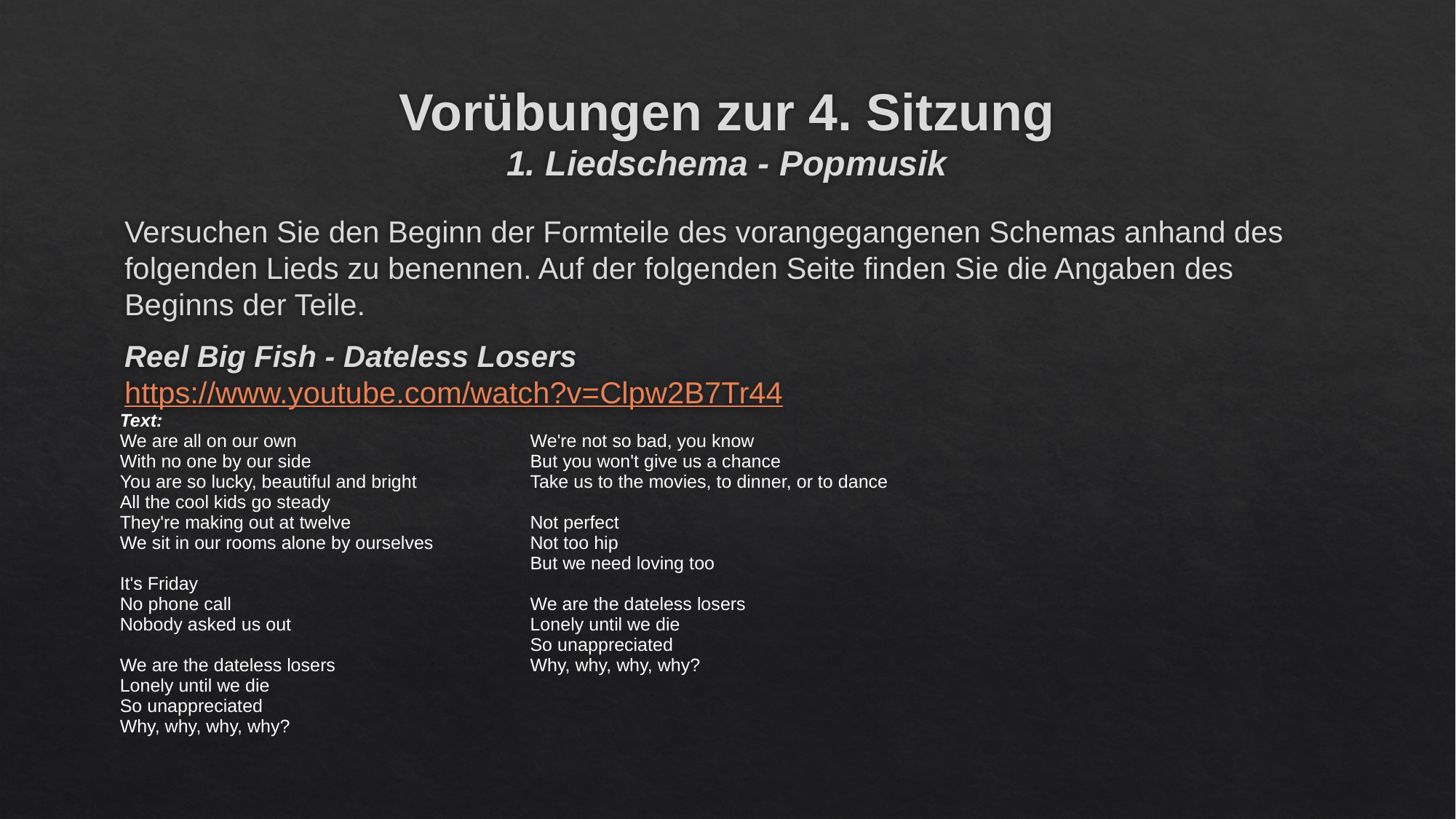

# Vorübungen zur 4. Sitzung 1. Liedschema - Popmusik
Versuchen Sie den Beginn der Formteile des vorangegangenen Schemas anhand des folgenden Lieds zu benennen. Auf der folgenden Seite finden Sie die Angaben des Beginns der Teile.
Reel Big Fish - Dateless Losers
https://www.youtube.com/watch?v=Clpw2B7Tr44

| Text: We are all on our own With no one by our side You are so lucky, beautiful and bright All the cool kids go steady They're making out at twelve We sit in our rooms alone by ourselves It's Friday No phone call Nobody asked us out We are the dateless losers Lonely until we die So unappreciated Why, why, why, why? | We're not so bad, you know But you won't give us a chance Take us to the movies, to dinner, or to dance Not perfect Not too hip But we need loving too We are the dateless losers Lonely until we die So unappreciated Why, why, why, why? |
| --- | --- |